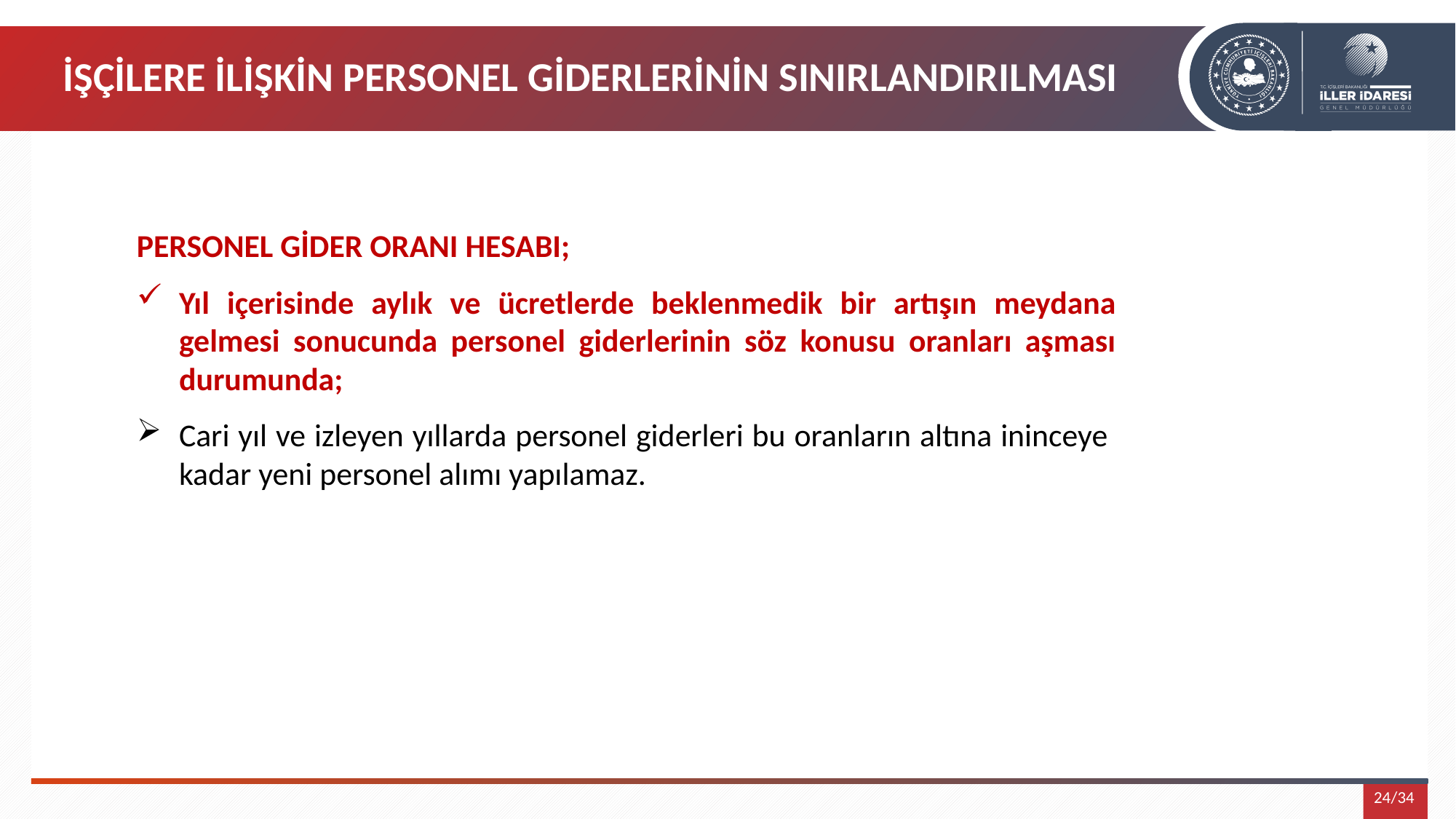

İŞÇİLERE İLİŞKİN PERSONEL GİDERLERİNİN SINIRLANDIRILMASI
PERSONEL GİDER ORANI HESABI;
Yıl içerisinde aylık ve ücretlerde beklenmedik bir artışın meydana gelmesi sonucunda personel giderlerinin söz konusu oranları aşması durumunda;
Cari yıl ve izleyen yıllarda personel giderleri bu oranların altına ininceye  kadar yeni personel alımı yapılamaz.